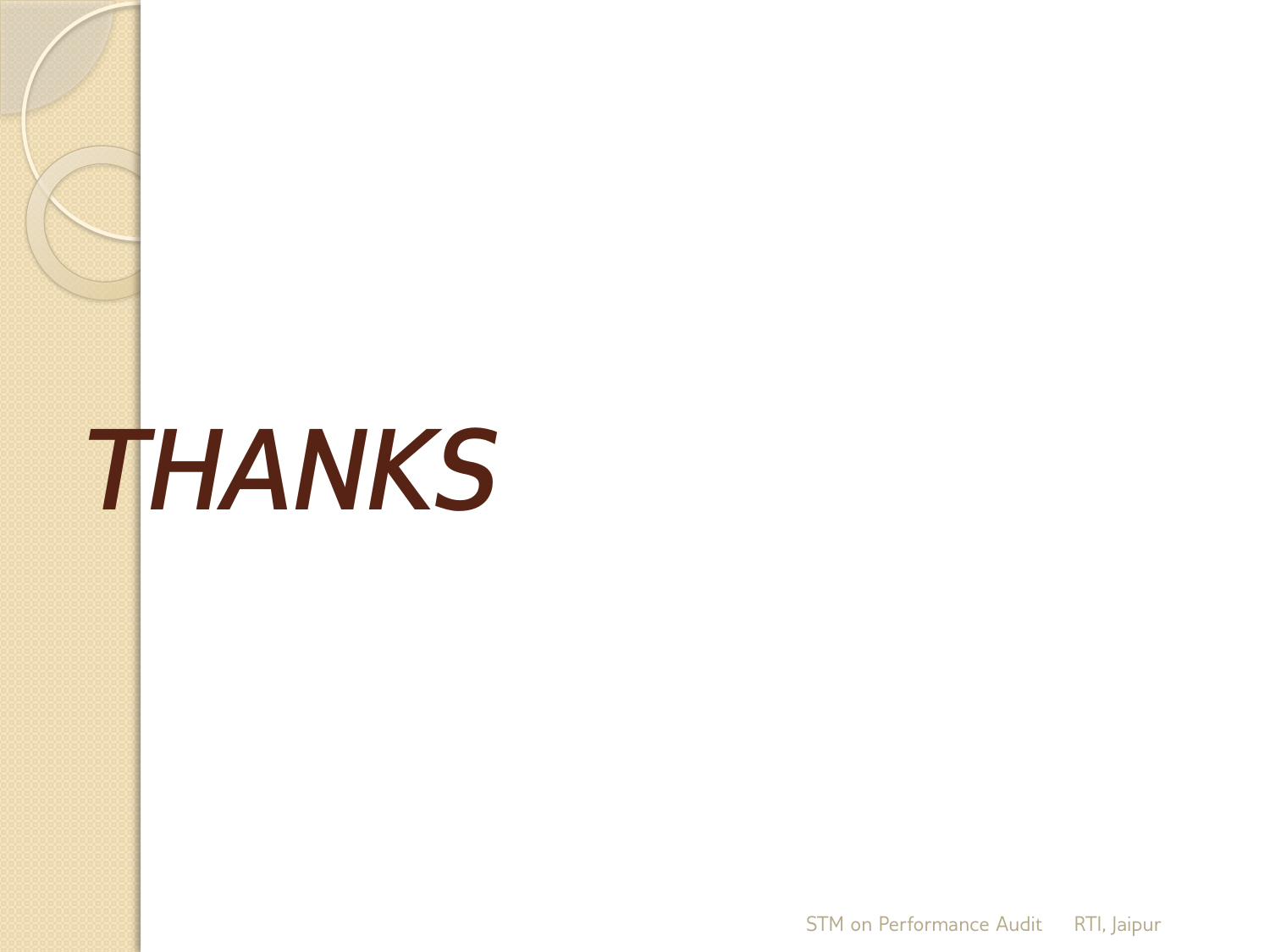

# THANKS
STM on Performance Audit     RTI, Jaipur